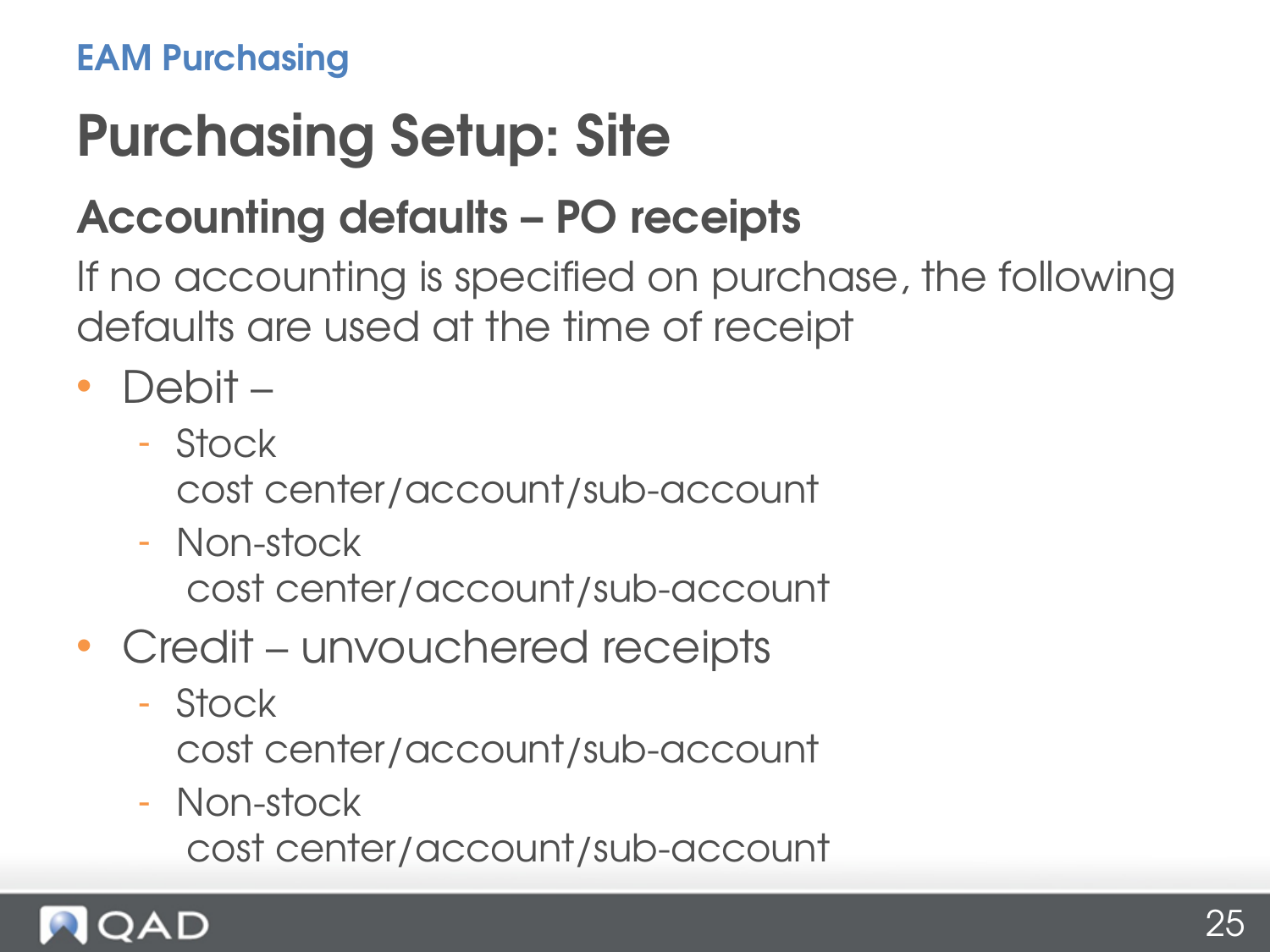

EAM Purchasing
# Purchasing Setup: Site
Accounting defaults – PO receipts
If no accounting is specified on purchase, the following defaults are used at the time of receipt
Debit –
Stock
cost center/account/sub-account
Non-stock
 cost center/account/sub-account
Credit – unvouchered receipts
Stock
cost center/account/sub-account
Non-stock
 cost center/account/sub-account

25